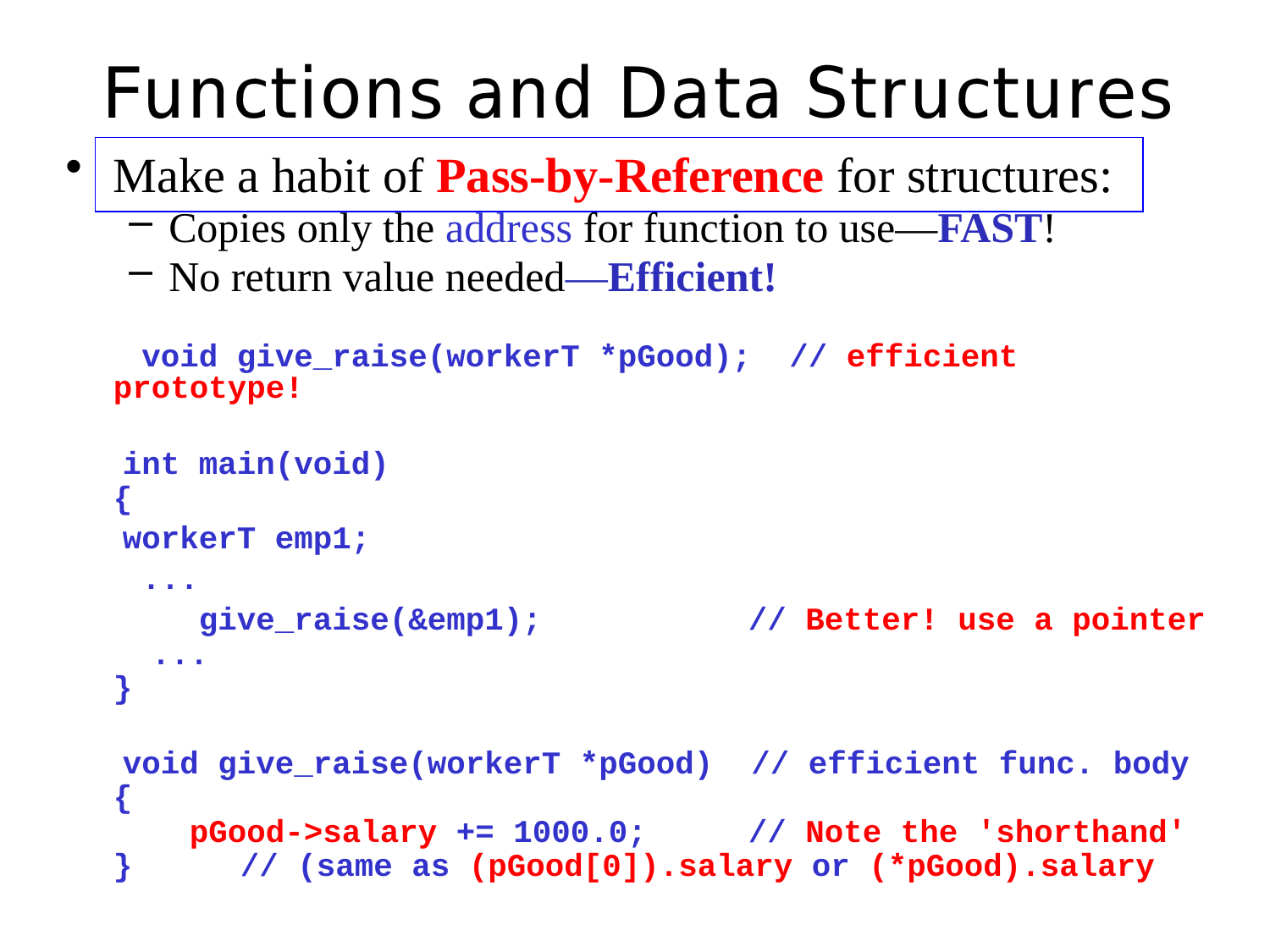

# Functions and Data Structures

Make a habit of Pass-by-Reference for structures:
Copies only the address for function to use—FAST!
No return value needed—Efficient!

    void give_raise(workerT *pGood);  // efficient prototype!

   int main(void)
{
   workerT emp1;
    ...
       give_raise(&emp1); 		// Better! use a pointer
  ...
}
   void give_raise(workerT *pGood)  // efficient func. body
{
    pGood->salary += 1000.0;	// Note the 'shorthand'
} 	// (same as (pGood[0]).salary or (*pGood).salary